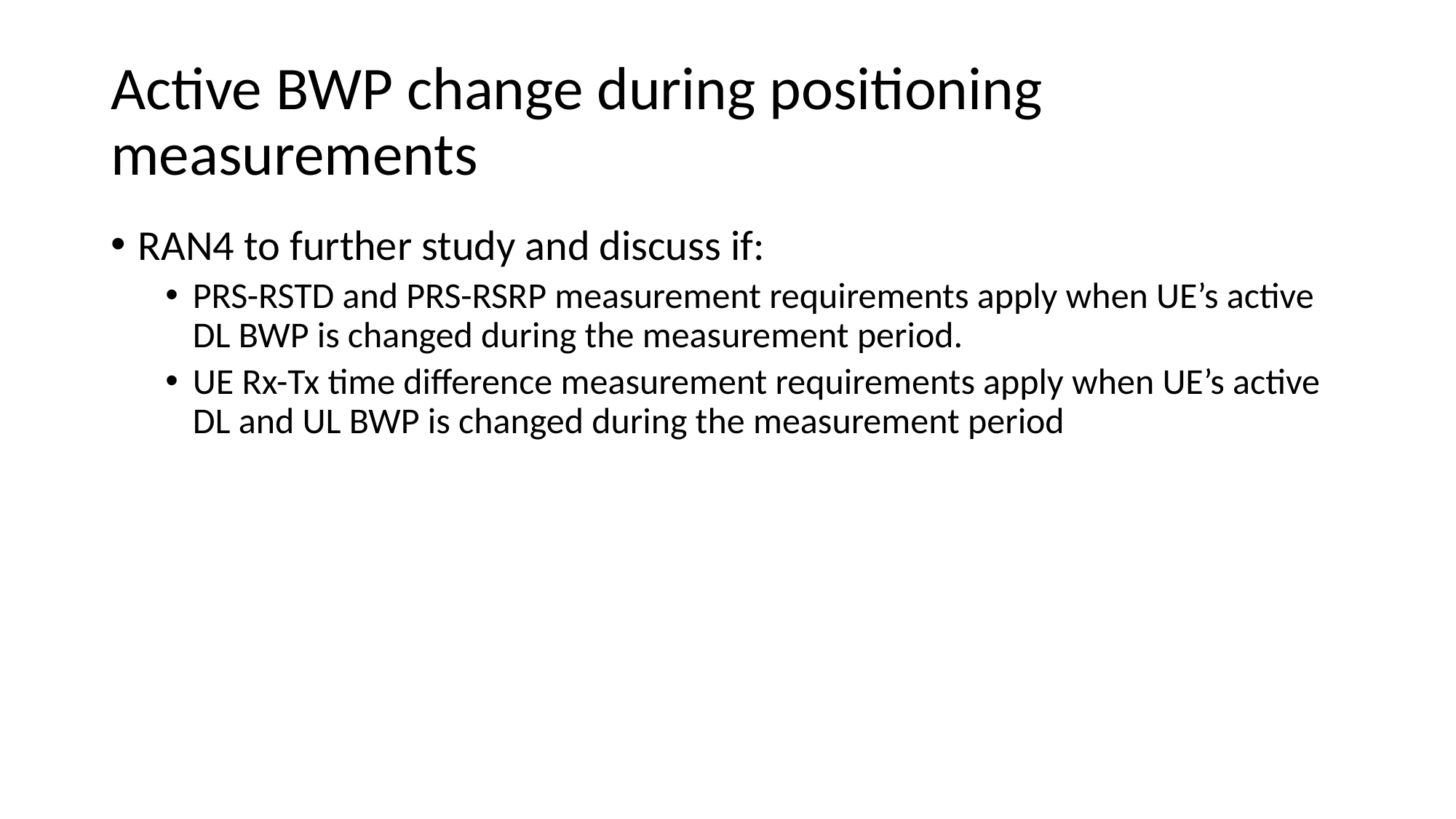

# Active BWP change during positioning measurements
RAN4 to further study and discuss if:
PRS-RSTD and PRS-RSRP measurement requirements apply when UE’s active DL BWP is changed during the measurement period.
UE Rx-Tx time difference measurement requirements apply when UE’s active DL and UL BWP is changed during the measurement period